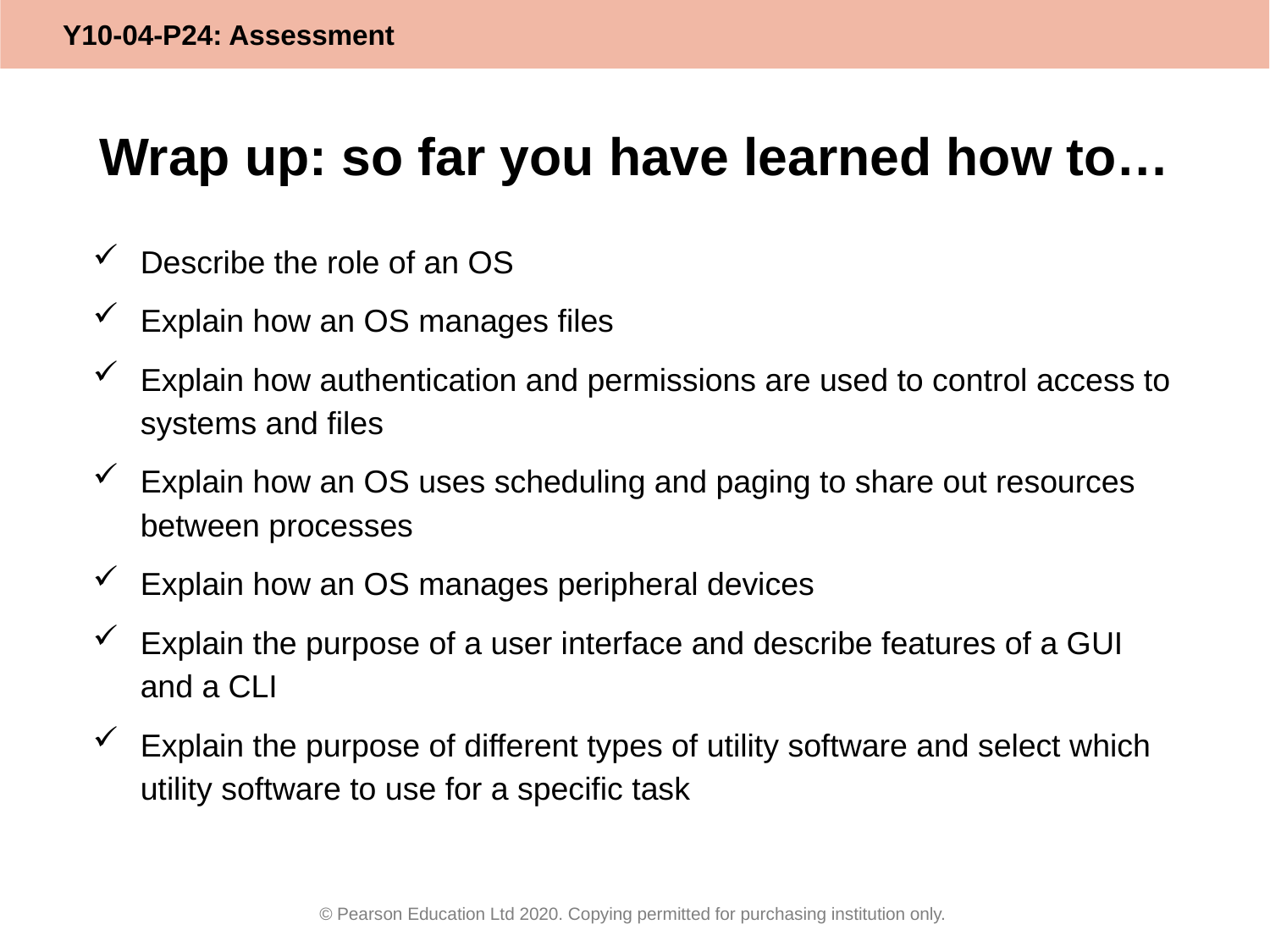

# Wrap up: so far you have learned how to…
Describe the role of an OS
Explain how an OS manages files
Explain how authentication and permissions are used to control access to systems and files
Explain how an OS uses scheduling and paging to share out resources between processes
Explain how an OS manages peripheral devices
Explain the purpose of a user interface and describe features of a GUI and a CLI
Explain the purpose of different types of utility software and select which utility software to use for a specific task

© Pearson Education Ltd 2020. Copying permitted for purchasing institution only.